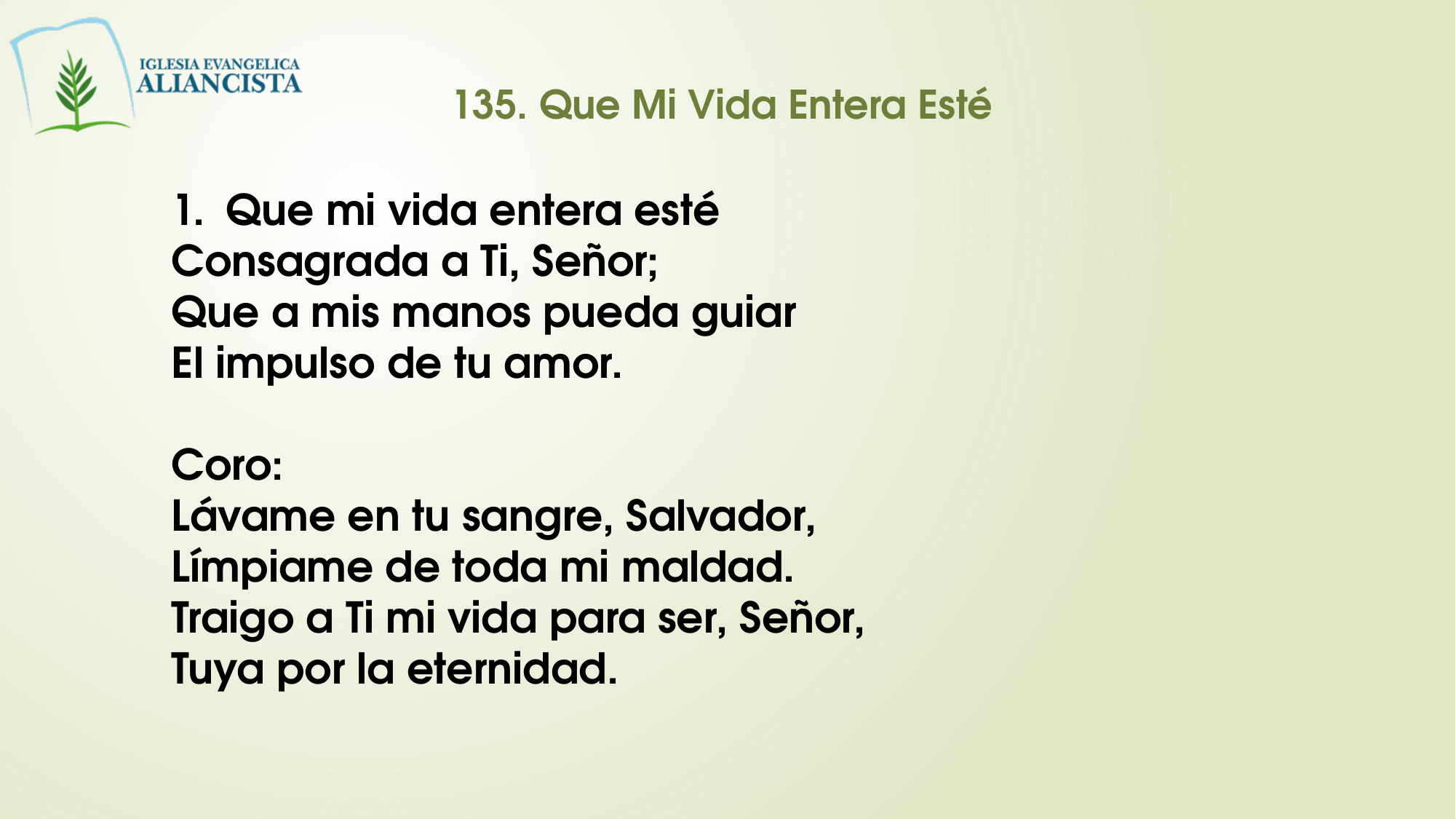

135. Que Mi Vida Entera Esté
Que mi vida entera esté
Consagrada a Ti, Señor;
Que a mis manos pueda guiar
El impulso de tu amor.

Coro:
Lávame en tu sangre, Salvador,
Límpiame de toda mi maldad.
Traigo a Ti mi vida para ser, Señor,
Tuya por la eternidad.